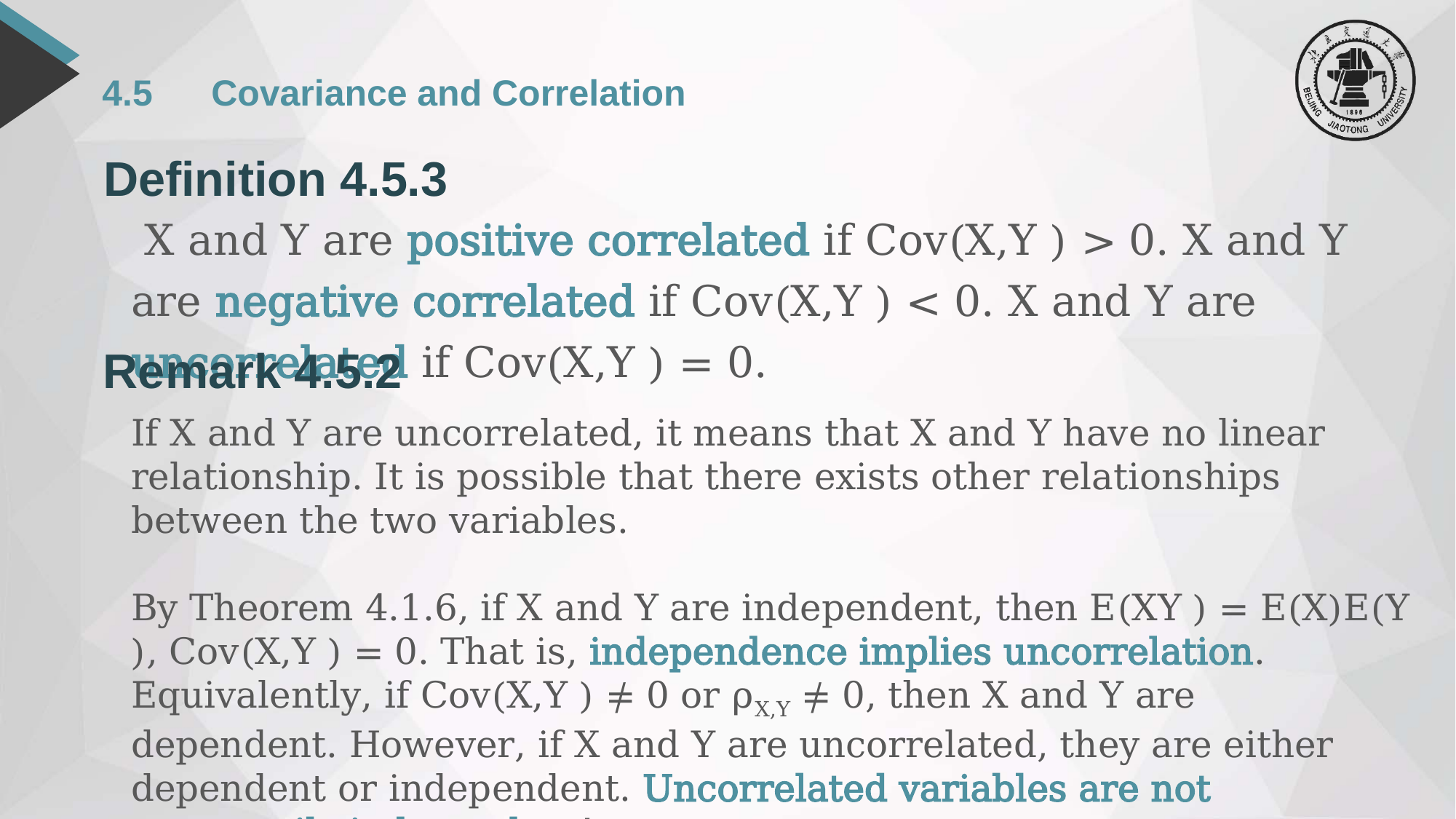

# 4.5	Covariance and Correlation
Definition 4.5.3
 X and Y are positive correlated if Cov(X,Y ) > 0. X and Y are negative correlated if Cov(X,Y ) < 0. X and Y are uncorrelated if Cov(X,Y ) = 0.
Remark 4.5.2
If X and Y are uncorrelated, it means that X and Y have no linear relationship. It is possible that there exists other relationships between the two variables.

By Theorem 4.1.6, if X and Y are independent, then E(XY ) = E(X)E(Y ), Cov(X,Y ) = 0. That is, independence implies uncorrelation. Equivalently, if Cov(X,Y ) ≠ 0 or ρX,Y ≠ 0, then X and Y are dependent. However, if X and Y are uncorrelated, they are either dependent or independent. Uncorrelated variables are not necessarily independent!